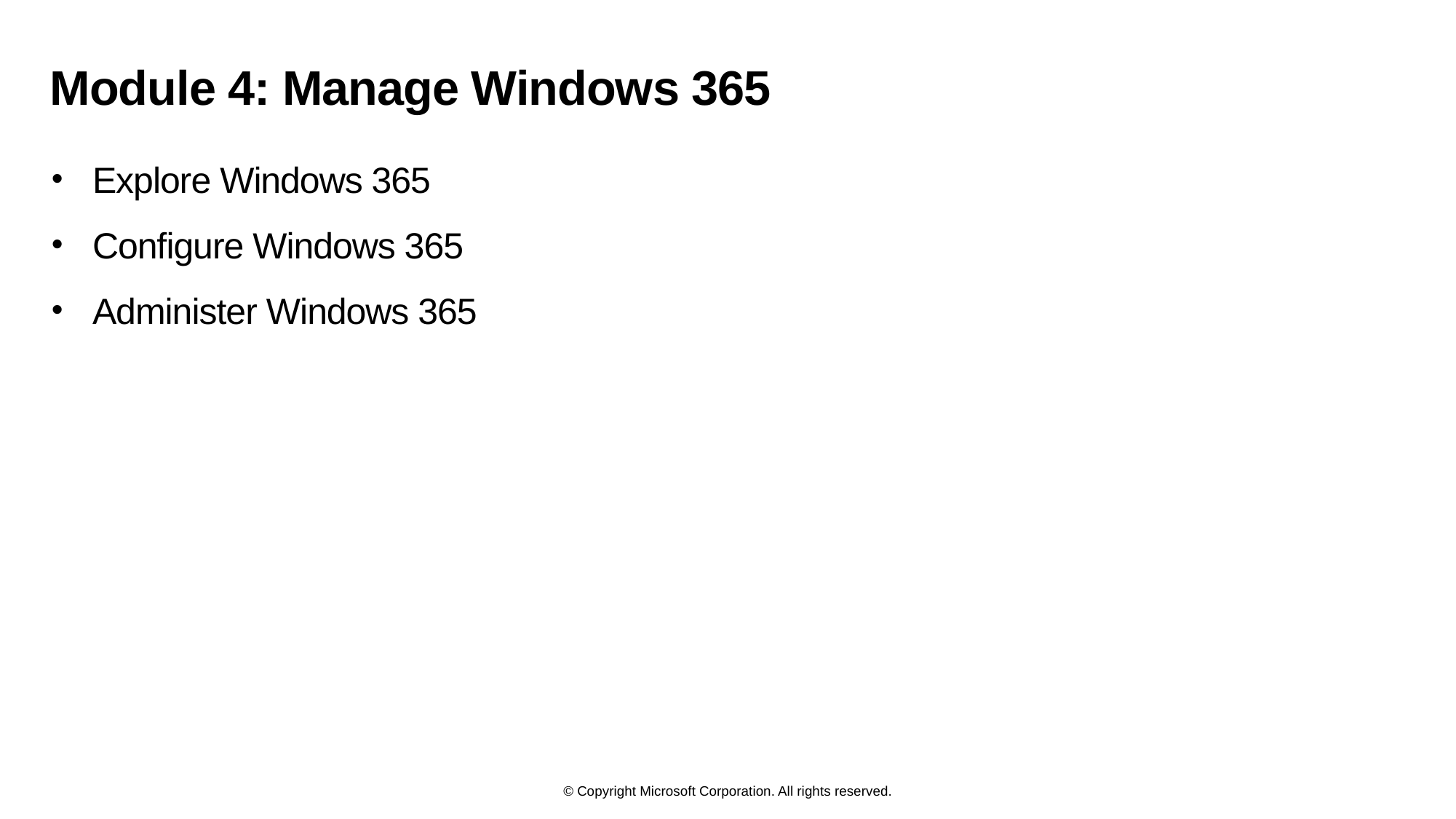

# Module 4: Manage Windows 365
Explore Windows 365
Configure Windows 365
Administer Windows 365